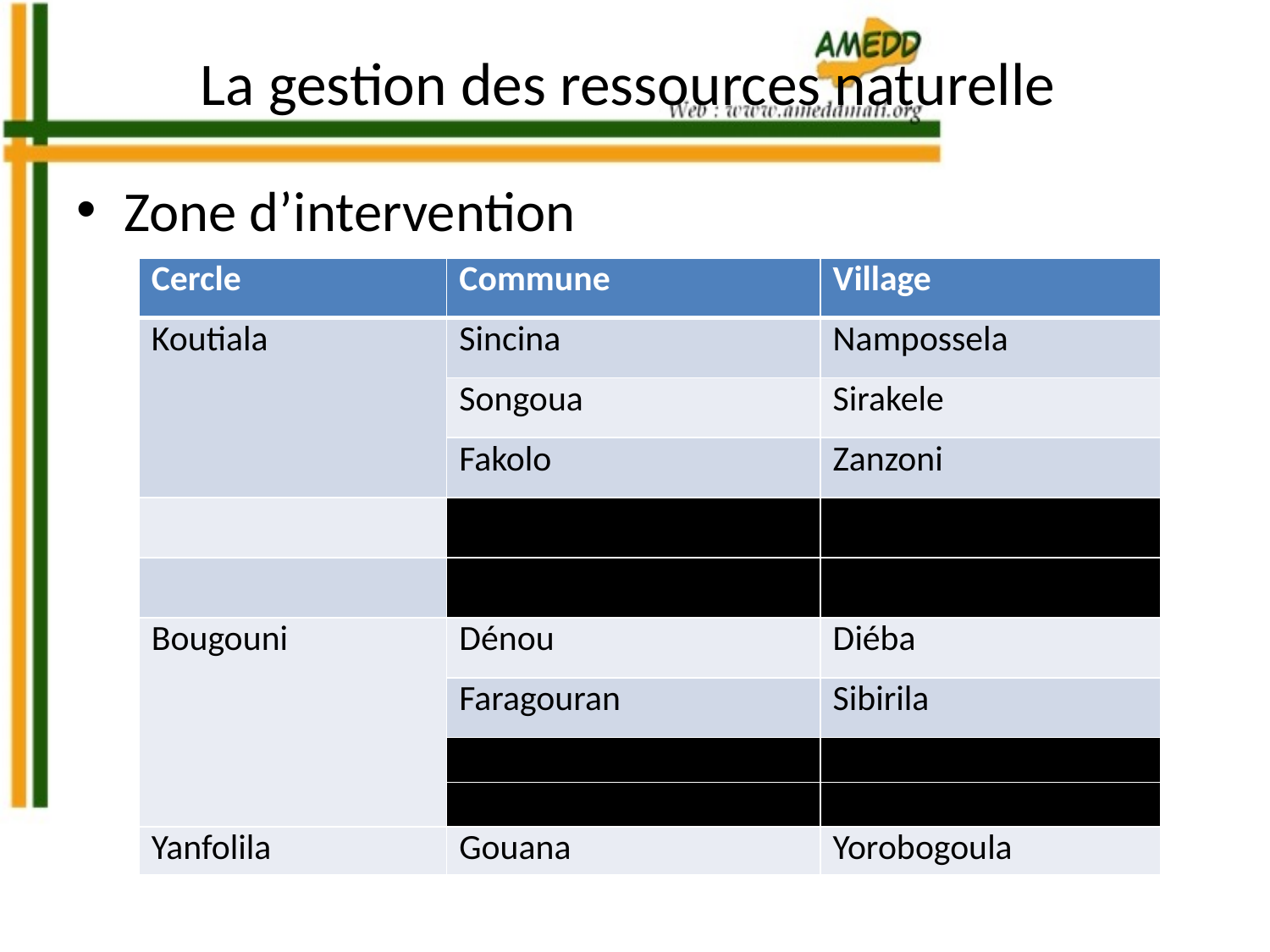

# La gestion des ressources naturelle
Zone d’intervention

| Cercle | Commune | Village |
| --- | --- | --- |
| Koutiala | Sincina | Nampossela |
|  | Songoua | Sirakele |
|  | Fakolo | Zanzoni |
|  | M’Pèssoba | M’Pèssoba |
|  | N’Golognanasso | N’Golognanasso |
| Bougouni | Dénou | Diéba |
|  | Faragouran | Sibirila |
|  | Madina Kouroulamini | Madina Kouroulamini |
|  | Faradjele | Flola |
| Yanfolila | Gouana | Yorobogoula |